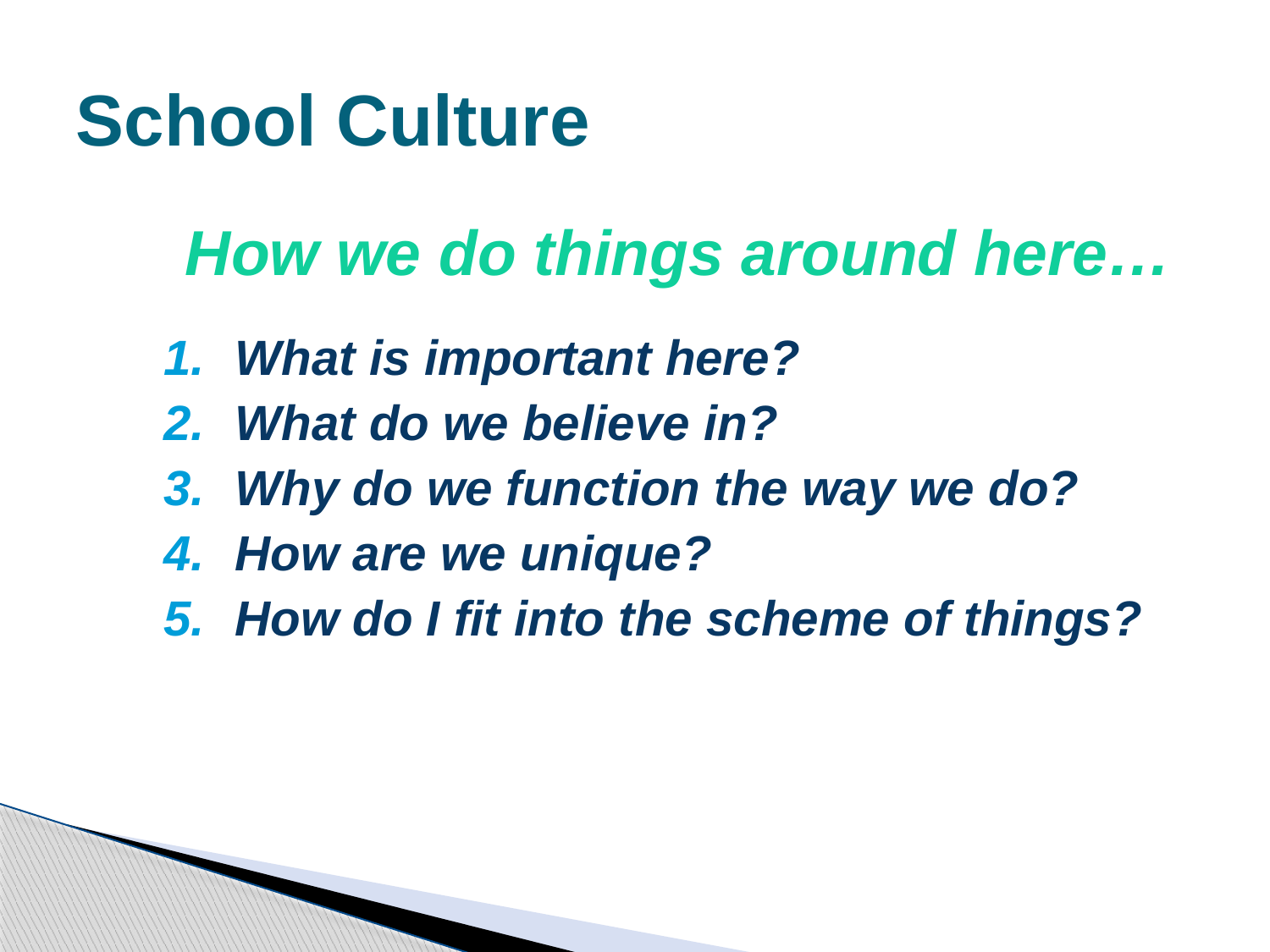

# School Culture
How we do things around here…

What is important here?
What do we believe in?
Why do we function the way we do?
How are we unique?
How do I fit into the scheme of things?